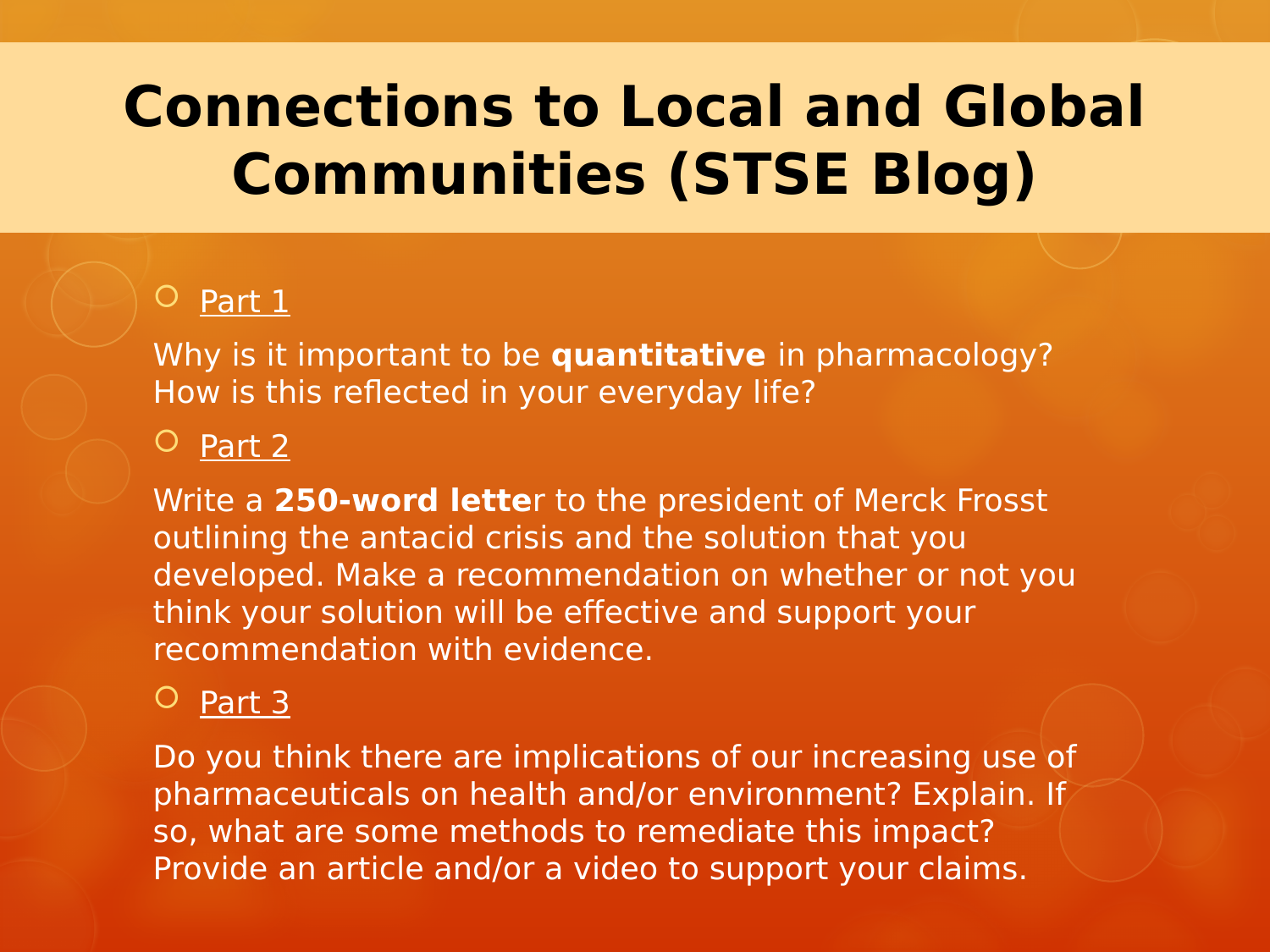

# Connections to Local and Global Communities (STSE Blog)
Part 1
Why is it important to be quantitative in pharmacology? How is this reflected in your everyday life?
Part 2
Write a 250-word letter to the president of Merck Frosst outlining the antacid crisis and the solution that you developed. Make a recommendation on whether or not you think your solution will be effective and support your recommendation with evidence.
Part 3
Do you think there are implications of our increasing use of pharmaceuticals on health and/or environment? Explain. If so, what are some methods to remediate this impact? Provide an article and/or a video to support your claims.